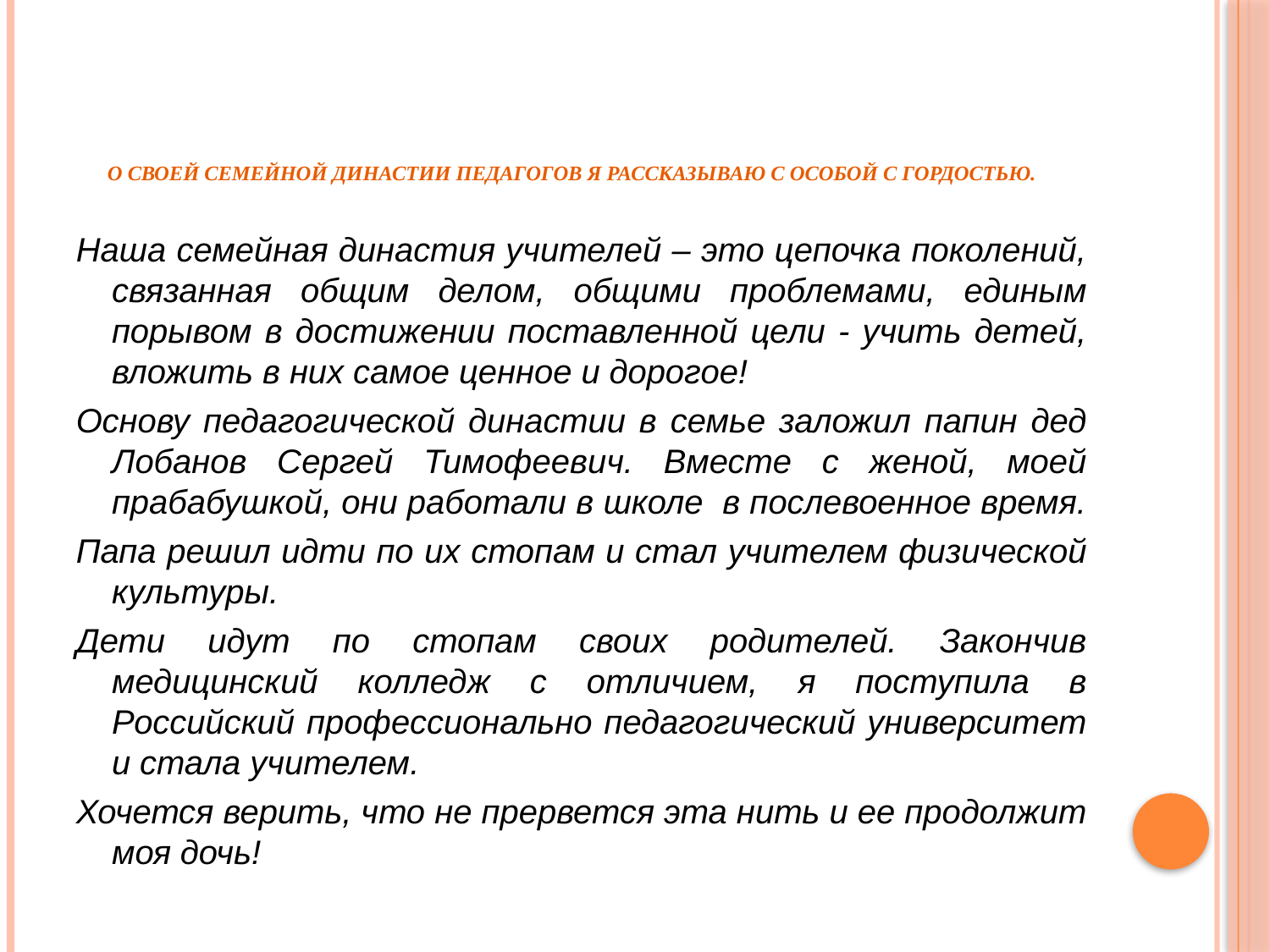

# О своей семейной династии педагогов я рассказываю с особой с гордостью.
Наша семейная династия учителей – это цепочка поколений, связанная общим делом, общими проблемами, единым порывом в достижении поставленной цели - учить детей, вложить в них самое ценное и дорогое!
Основу педагогической династии в семье заложил папин дед Лобанов Сергей Тимофеевич. Вместе с женой, моей прабабушкой, они работали в школе  в послевоенное время.
Папа решил идти по их стопам и стал учителем физической культуры.
Дети идут по стопам своих родителей. Закончив медицинский колледж с отличием, я поступила в Российский профессионально педагогический университет и стала учителем.
Хочется верить, что не прервется эта нить и ее продолжит моя дочь!